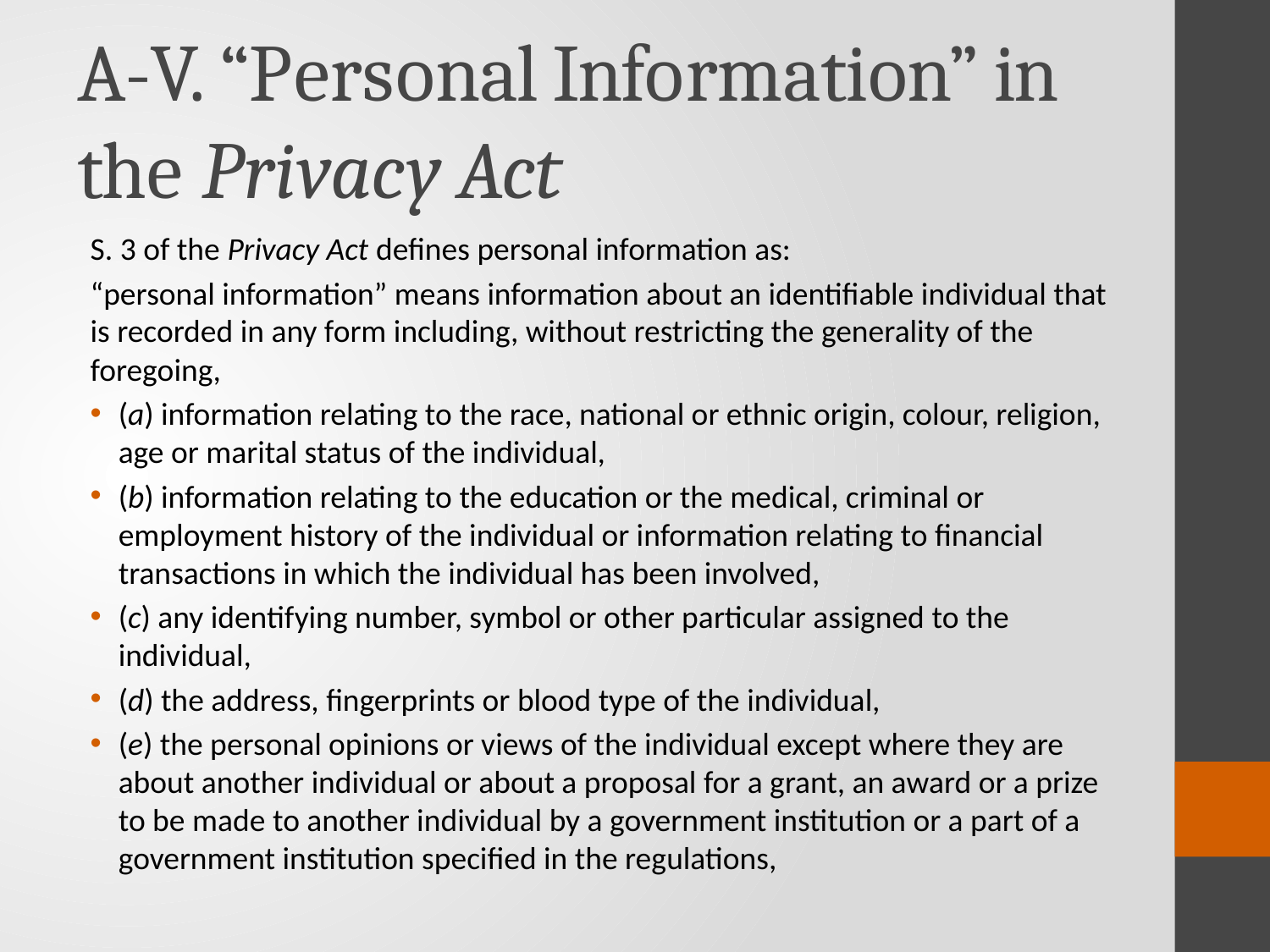

# A-V. “Personal Information” in the Privacy Act
S. 3 of the Privacy Act defines personal information as:
“personal information” means information about an identifiable individual that is recorded in any form including, without restricting the generality of the foregoing,
(a) information relating to the race, national or ethnic origin, colour, religion, age or marital status of the individual,
(b) information relating to the education or the medical, criminal or employment history of the individual or information relating to financial transactions in which the individual has been involved,
(c) any identifying number, symbol or other particular assigned to the individual,
(d) the address, fingerprints or blood type of the individual,
(e) the personal opinions or views of the individual except where they are about another individual or about a proposal for a grant, an award or a prize to be made to another individual by a government institution or a part of a government institution specified in the regulations,